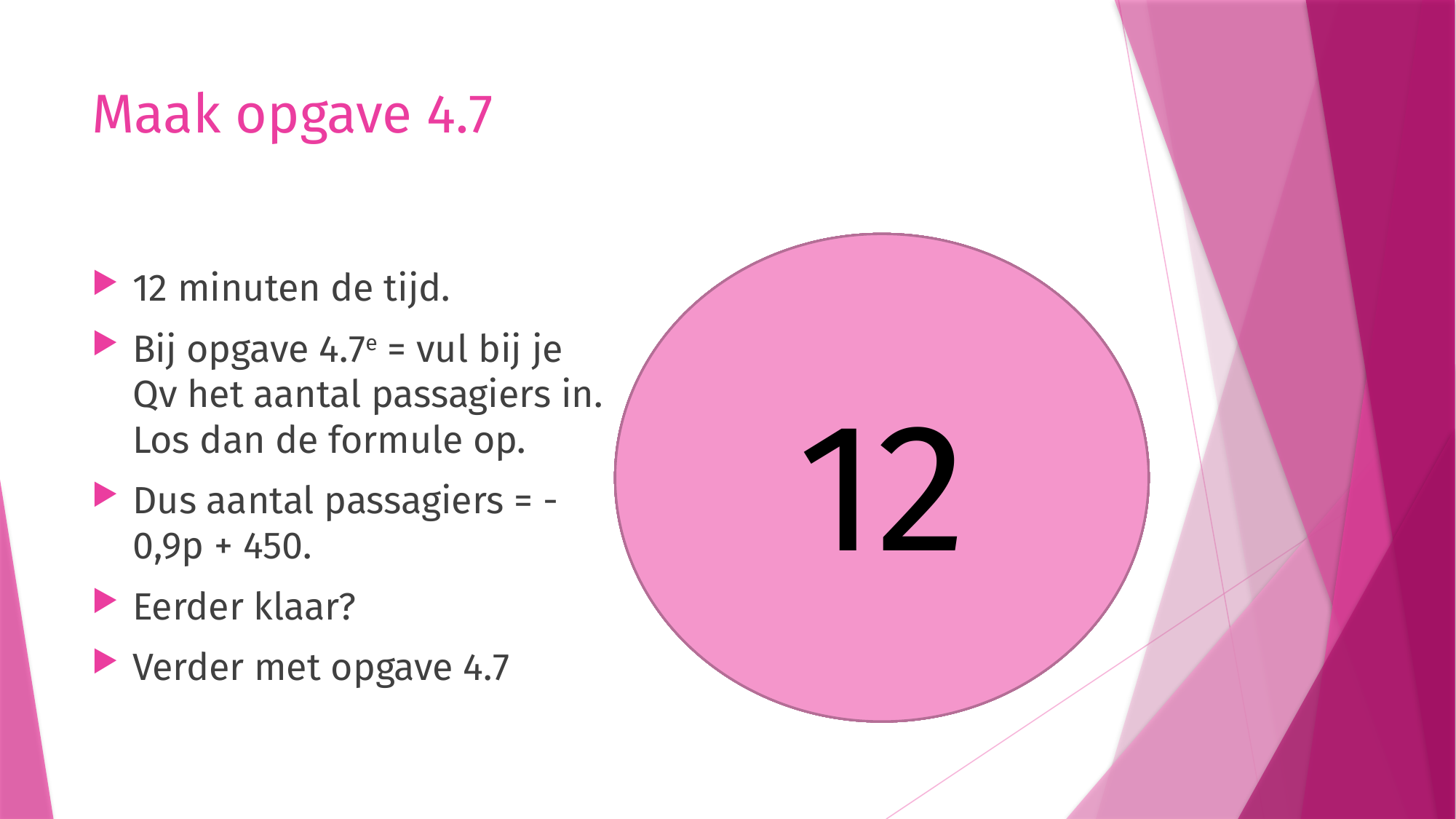

# Maak opgave 4.7
12
11
10
9
8
5
6
7
4
3
1
2
12 minuten de tijd.
Bij opgave 4.7e = vul bij je Qv het aantal passagiers in. Los dan de formule op.
Dus aantal passagiers = -0,9p + 450.
Eerder klaar?
Verder met opgave 4.7